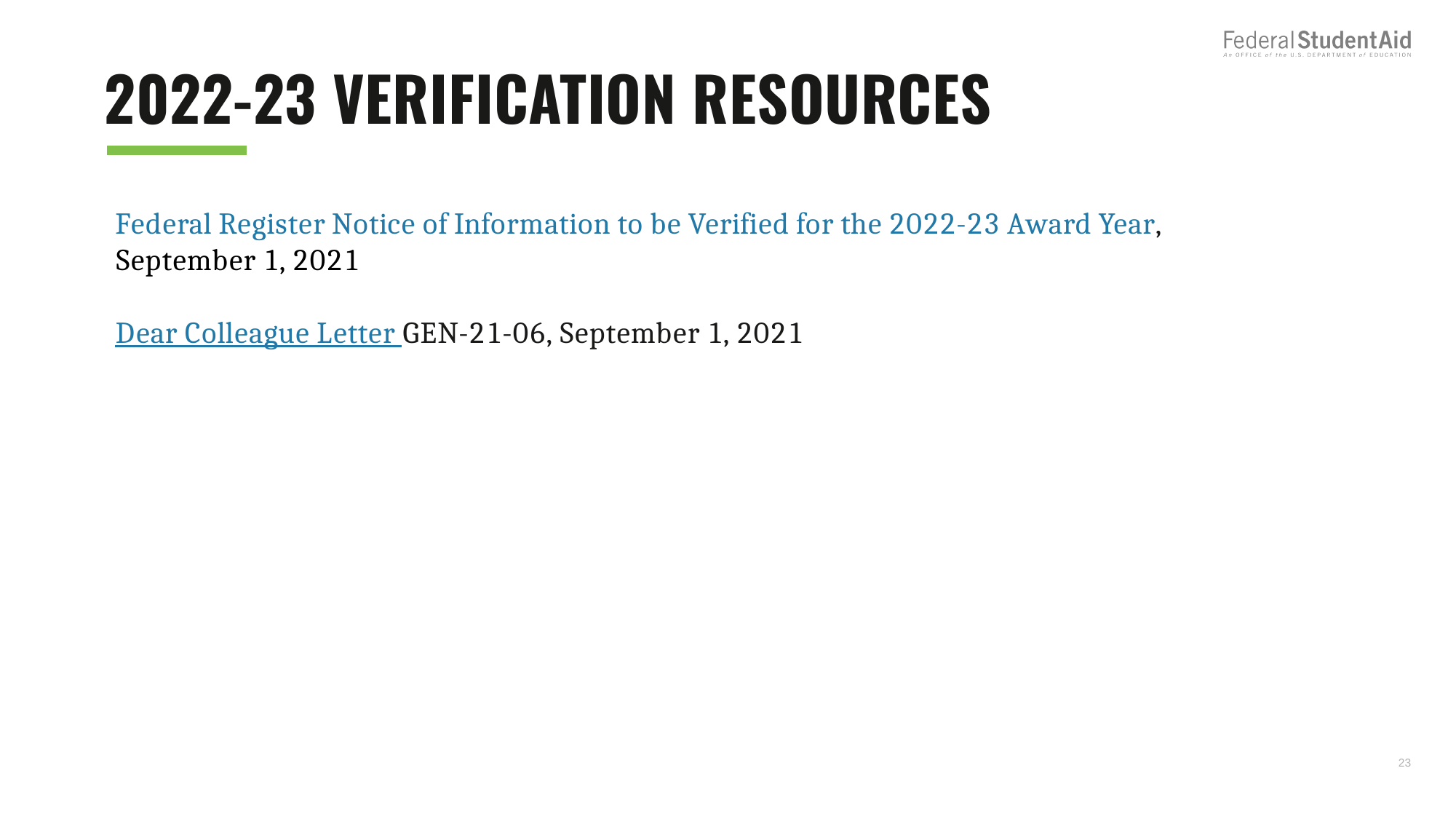

# 2022-23 Verification Resources
Federal Register Notice of Information to be Verified for the 2022-23 Award Year,  September 1, 2021

Dear Colleague Letter GEN-21-06, September 1, 2021
23